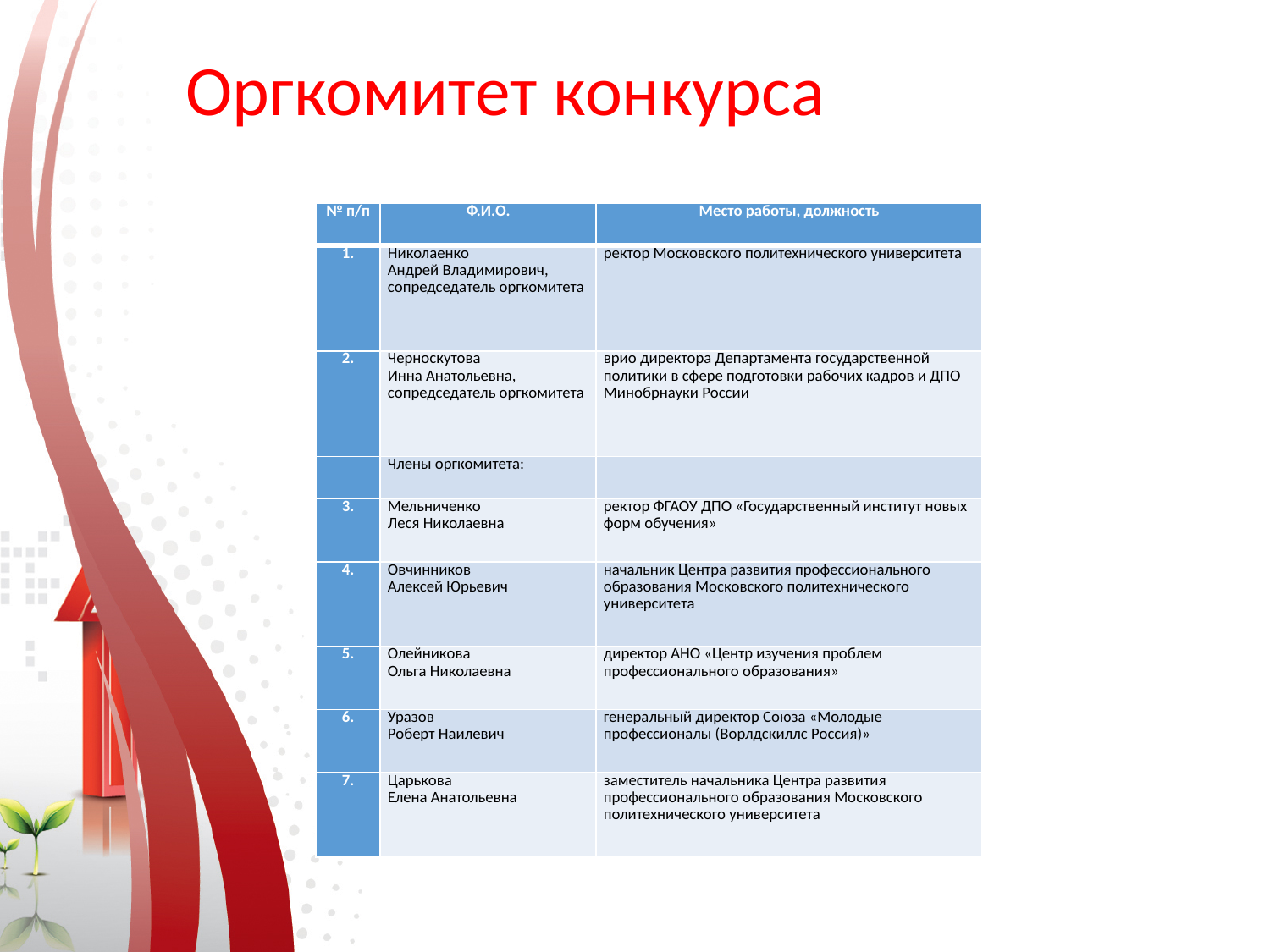

# Оргкомитет конкурса
| № п/п | Ф.И.О. | Место работы, должность |
| --- | --- | --- |
| 1. | Николаенко Андрей Владимирович, сопредседатель оргкомитета | ректор Московского политехнического университета |
| 2. | Черноскутова Инна Анатольевна, сопредседатель оргкомитета | врио директора Департамента государственной политики в сфере подготовки рабочих кадров и ДПО Минобрнауки России |
|  | Члены оргкомитета: |  |
| 3. | Мельниченко Леся Николаевна | ректор ФГАОУ ДПО «Государственный институт новых форм обучения» |
| 4. | Овчинников Алексей Юрьевич | начальник Центра развития профессионального образования Московского политехнического университета |
| 5. | Олейникова Ольга Николаевна | директор АНО «Центр изучения проблем профессионального образования» |
| 6. | Уразов Роберт Наилевич | генеральный директор Союза «Молодые профессионалы (Ворлдскиллс Россия)» |
| 7. | Царькова Елена Анатольевна | заместитель начальника Центра развития профессионального образования Московского политехнического университета |